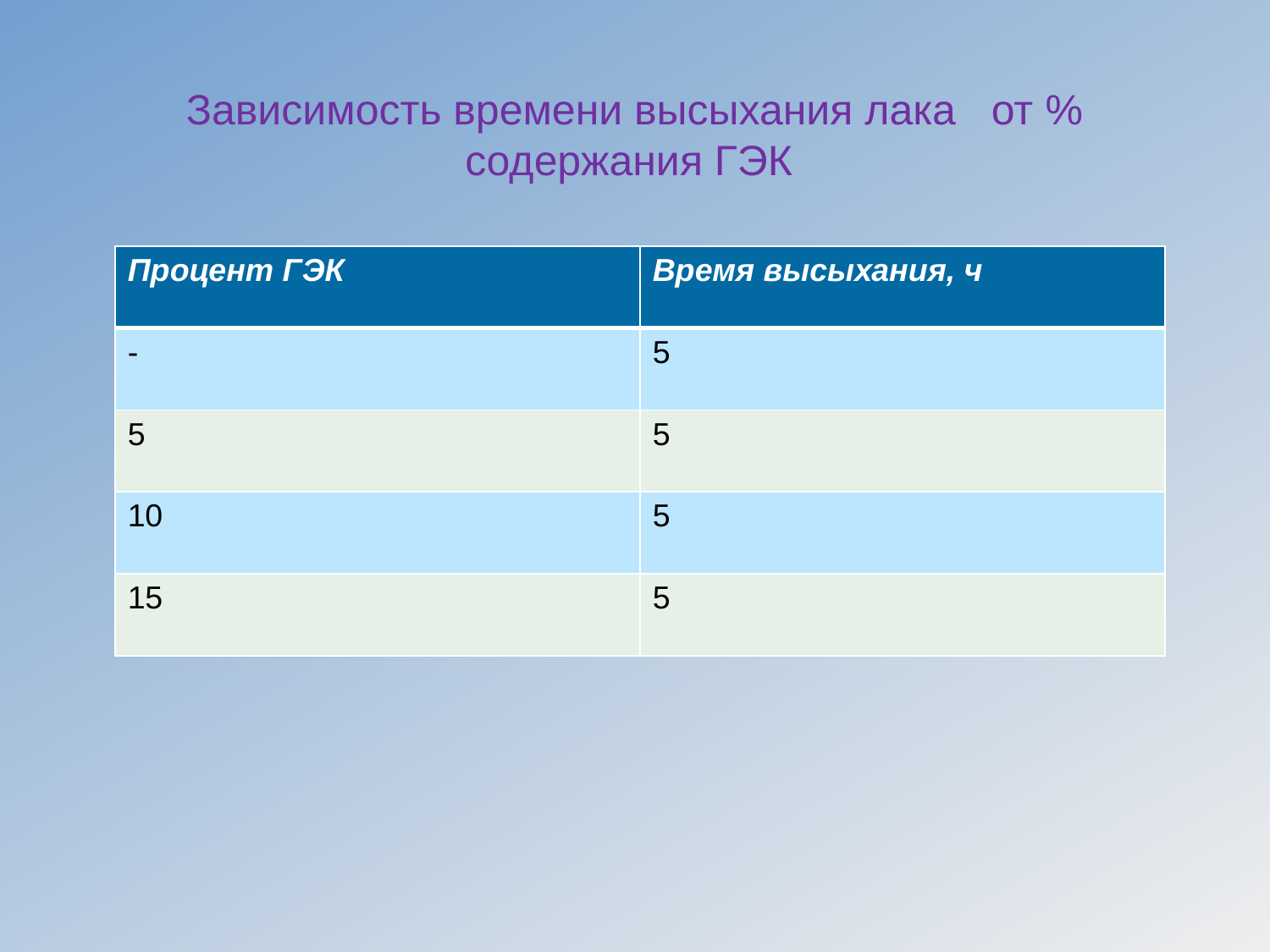

Зависимость времени высыхания лака   от % содержания ГЭК
| Процент ГЭК | Время высыхания, ч |
| --- | --- |
| - | 5 |
| 5 | 5 |
| 10 | 5 |
| 15 | 5 |